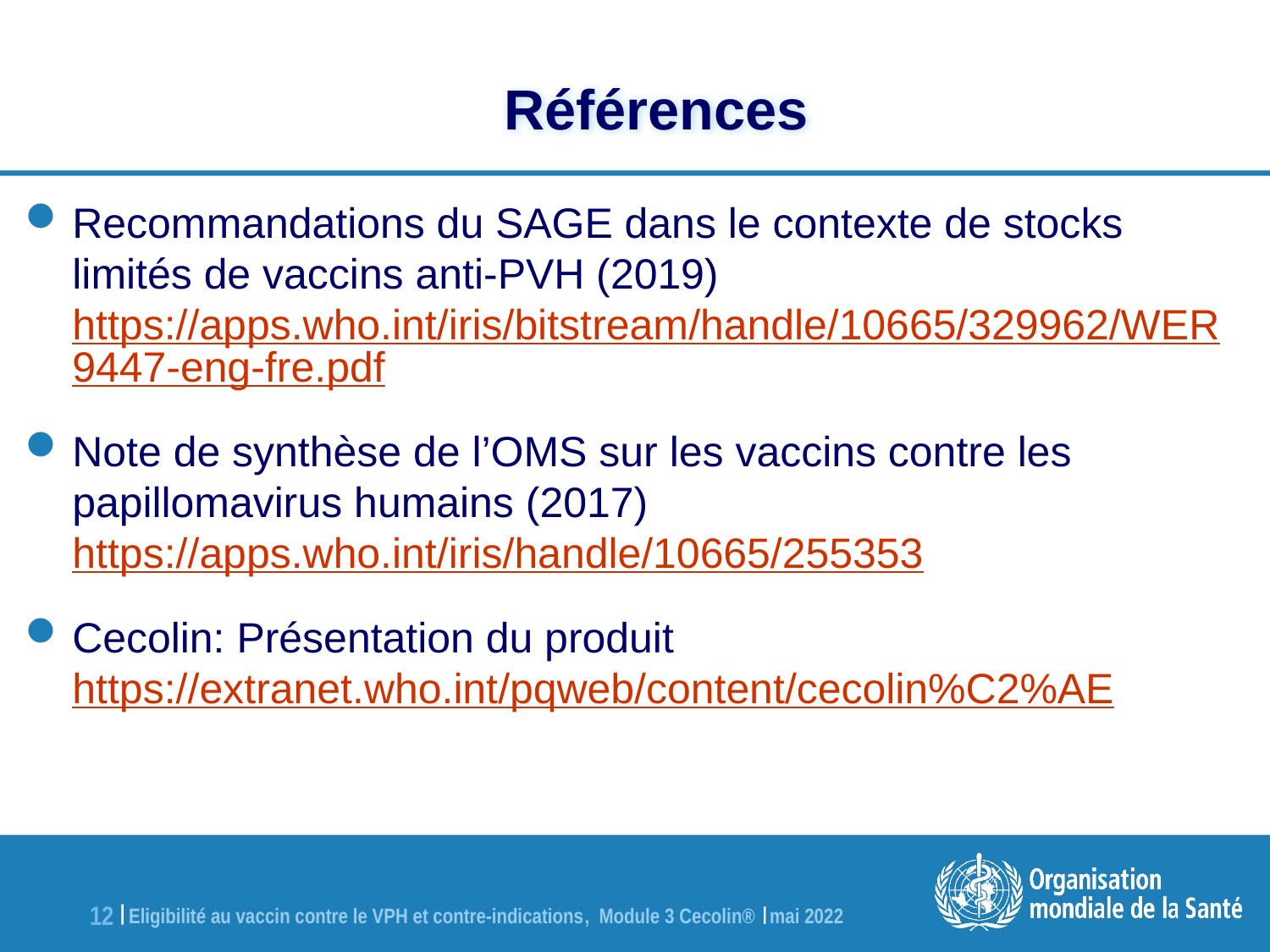

Références
Recommandations du SAGE dans le contexte de stocks limités de vaccins anti-PVH (2019) https://apps.who.int/iris/bitstream/handle/10665/329962/WER9447-eng-fre.pdf
Note de synthèse de l’OMS sur les vaccins contre les papillomavirus humains (2017) https://apps.who.int/iris/handle/10665/255353
Cecolin: Présentation du produit https://extranet.who.int/pqweb/content/cecolin%C2%AE